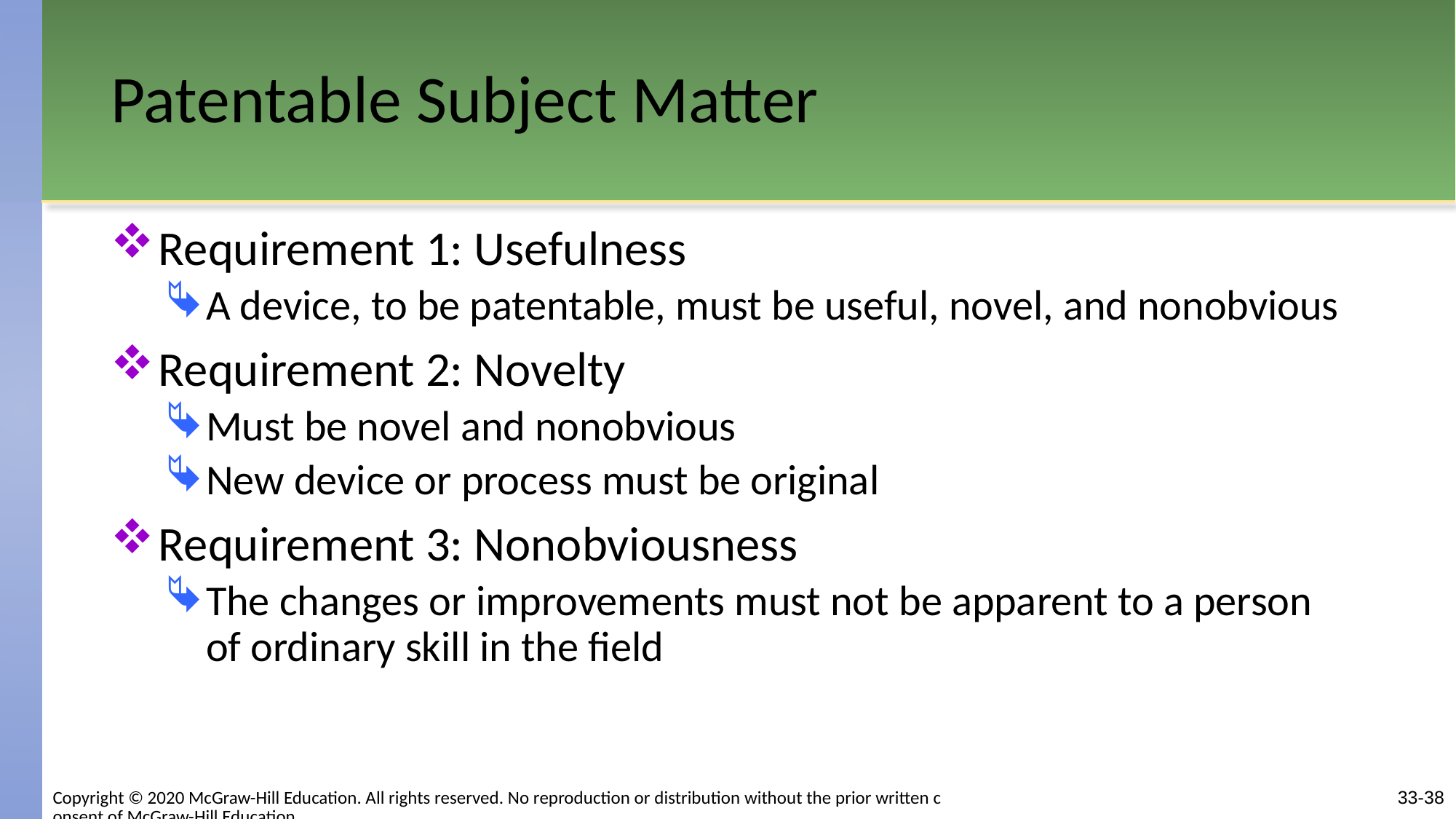

# Patentable Subject Matter
Requirement 1: Usefulness
A device, to be patentable, must be useful, novel, and nonobvious
Requirement 2: Novelty
Must be novel and nonobvious
New device or process must be original
Requirement 3: Nonobviousness
The changes or improvements must not be apparent to a person of ordinary skill in the field

Copyright © 2020 McGraw-Hill Education. All rights reserved. No reproduction or distribution without the prior written consent of McGraw-Hill Education.
33-38